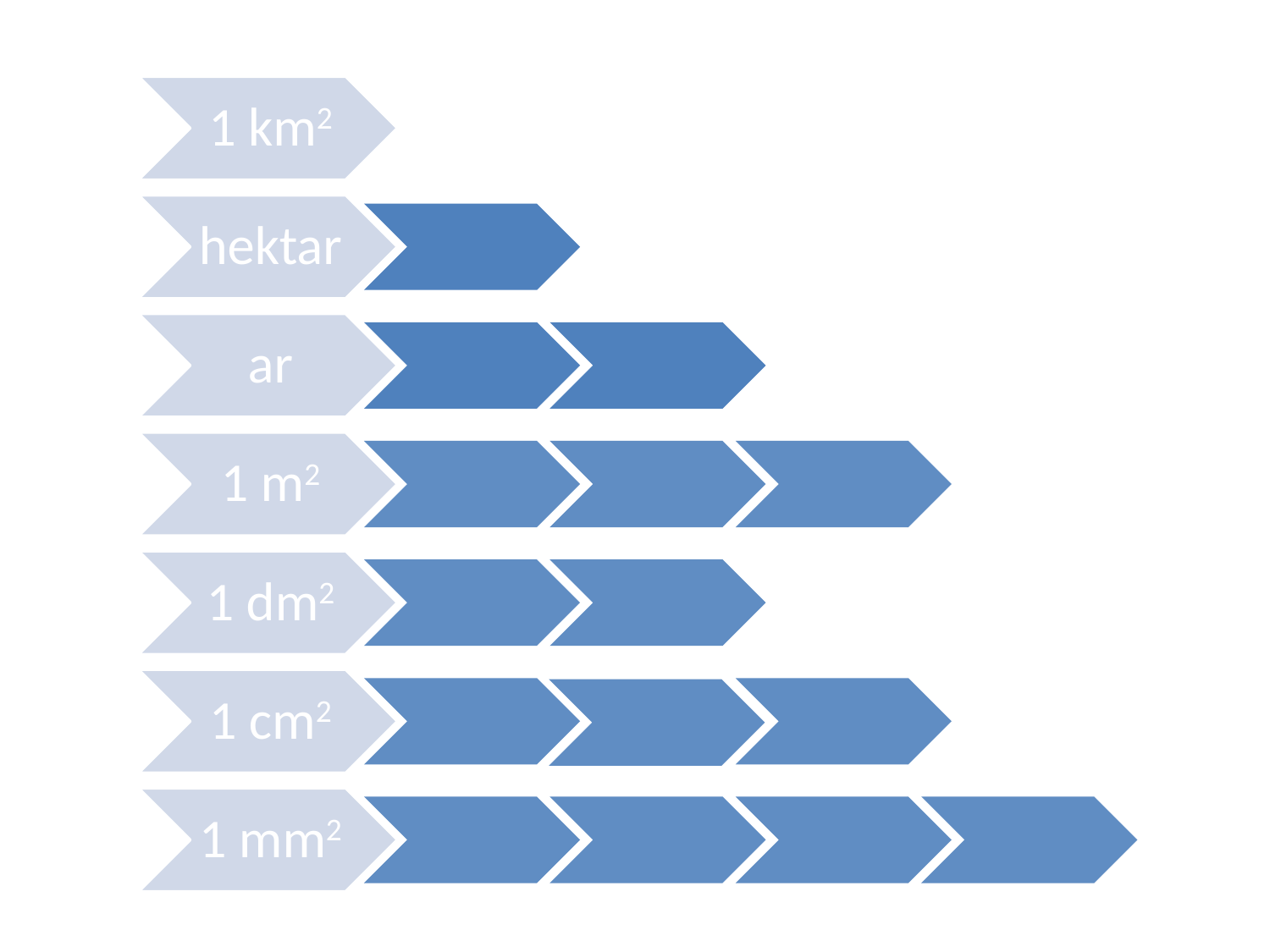

1 km2
hektar

ar

1 m2

1 dm2

1 cm2

1 mm2